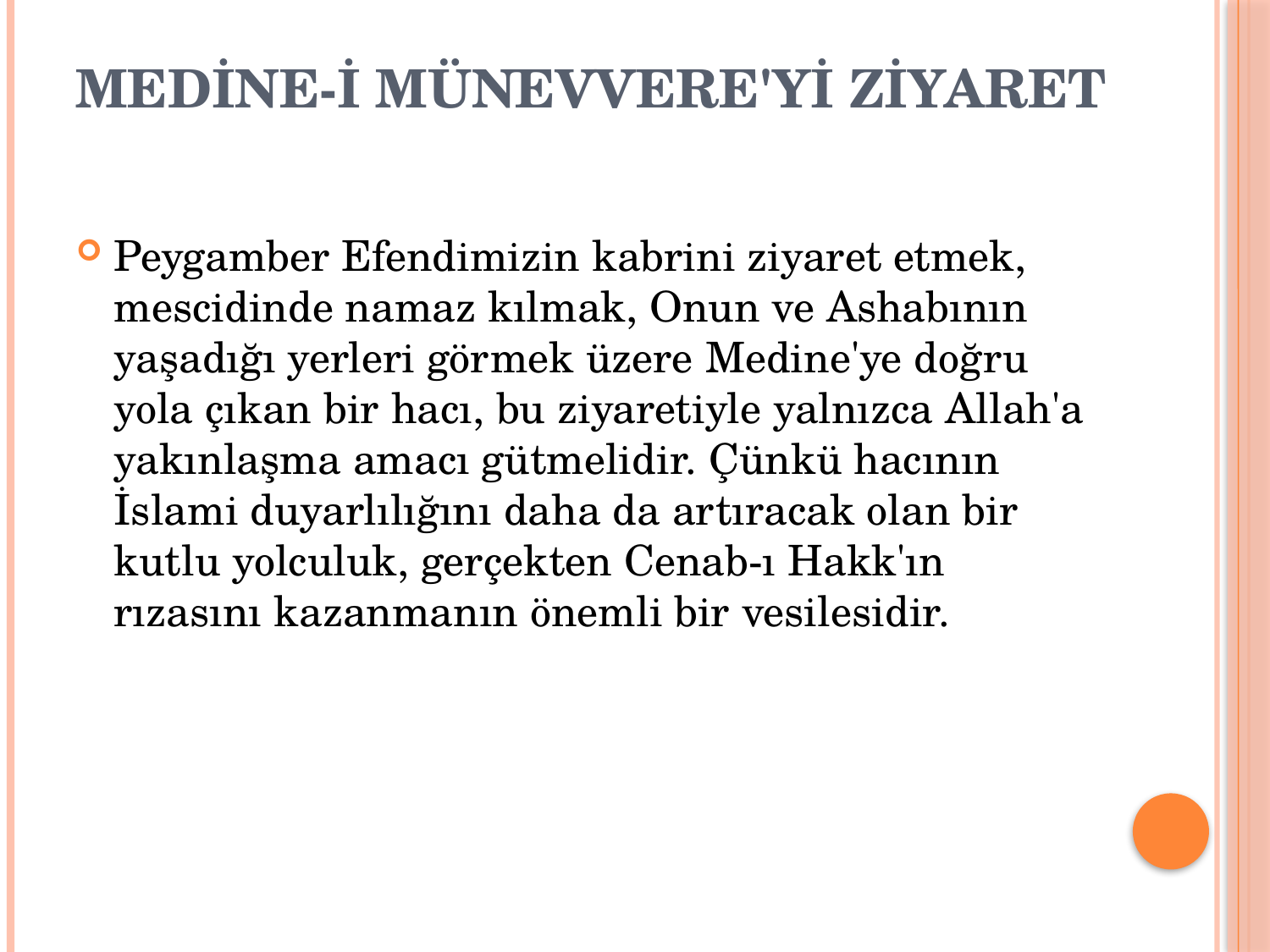

# MEDİNE-İ MÜNEVVERE'Yİ ZİYARET
Peygamber Efendimizin kabrini ziyaret etmek, mescidinde namaz kılmak, Onun ve Ashabının yaşadığı yerleri görmek üzere Medine'ye doğru yola çıkan bir hacı, bu ziyaretiyle yalnızca Allah'a yakınlaşma amacı gütmelidir. Çünkü hacının İslami duyarlılığını daha da artıracak olan bir kutlu yolculuk, gerçekten Cenab-ı Hakk'ın rızasını kazanmanın önemli bir vesilesidir.